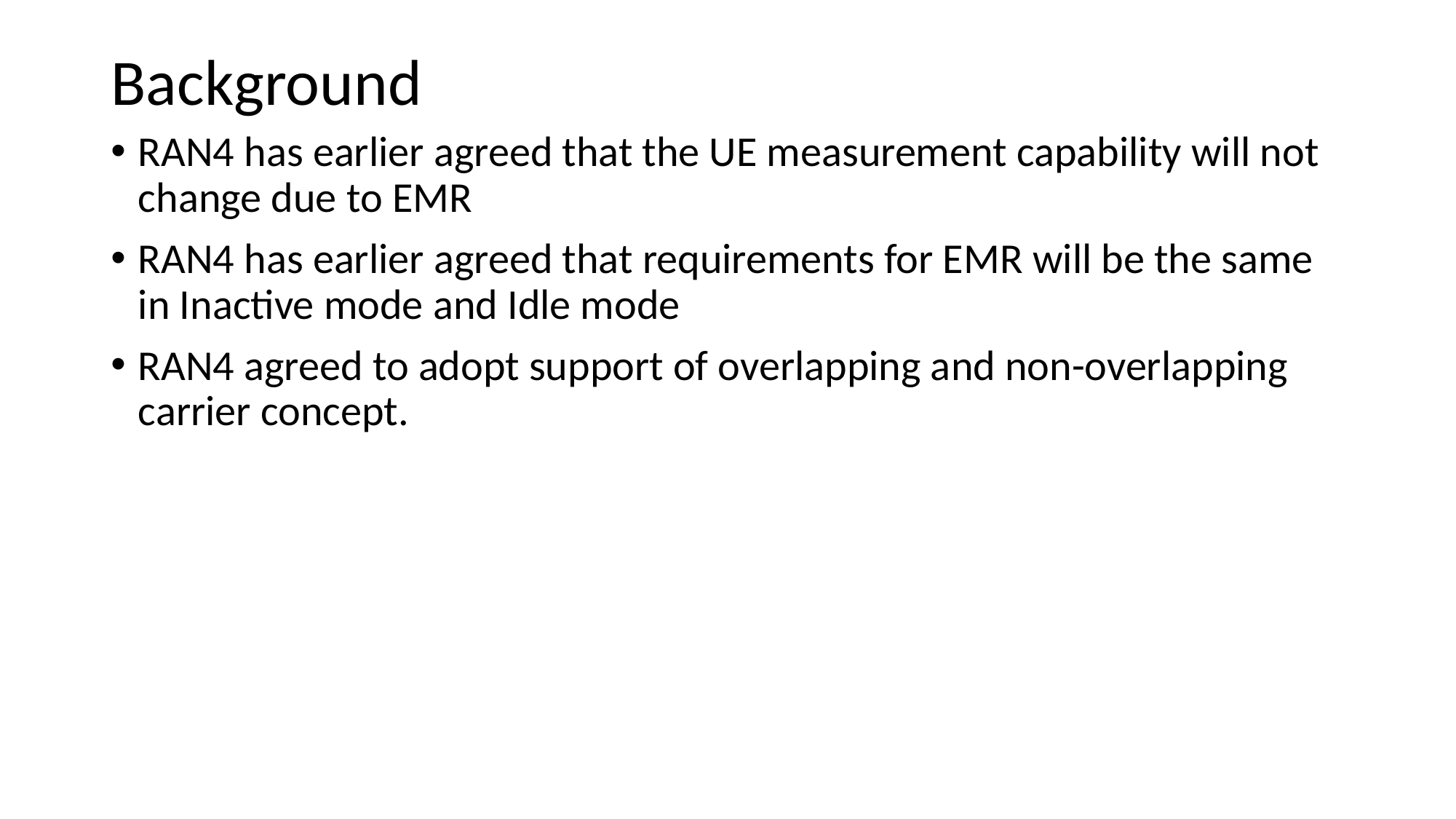

# Background
RAN4 has earlier agreed that the UE measurement capability will not change due to EMR
RAN4 has earlier agreed that requirements for EMR will be the same in Inactive mode and Idle mode
RAN4 agreed to adopt support of overlapping and non-overlapping carrier concept.